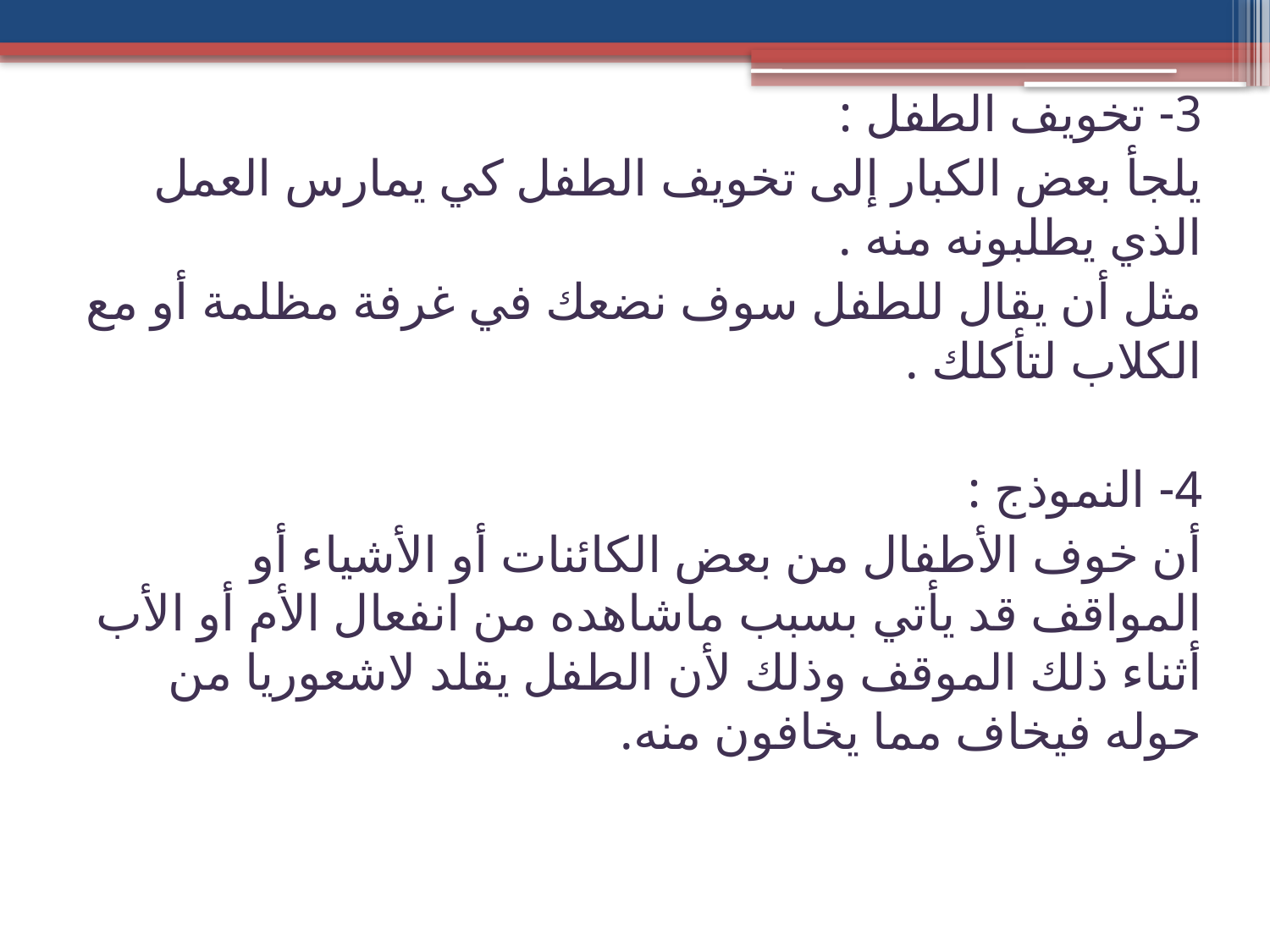

3- تخويف الطفل :
يلجأ بعض الكبار إلى تخويف الطفل كي يمارس العمل الذي يطلبونه منه .
مثل أن يقال للطفل سوف نضعك في غرفة مظلمة أو مع الكلاب لتأكلك .

4- النموذج :
أن خوف الأطفال من بعض الكائنات أو الأشياء أو المواقف قد يأتي بسبب ماشاهده من انفعال الأم أو الأب أثناء ذلك الموقف وذلك لأن الطفل يقلد لاشعوريا من حوله فيخاف مما يخافون منه.